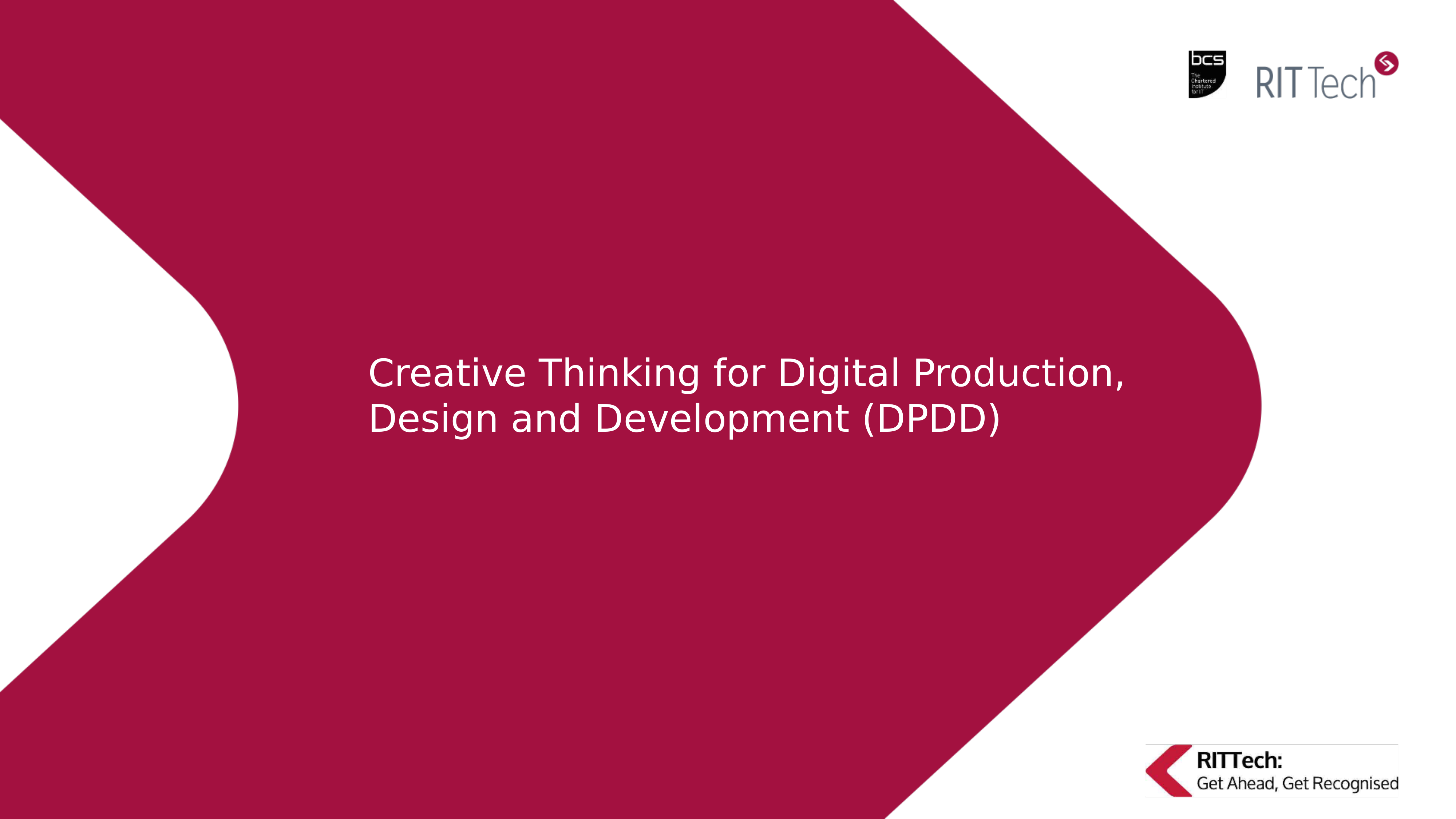

# Creative Thinking for Digital Production, Design and Development (DPDD)